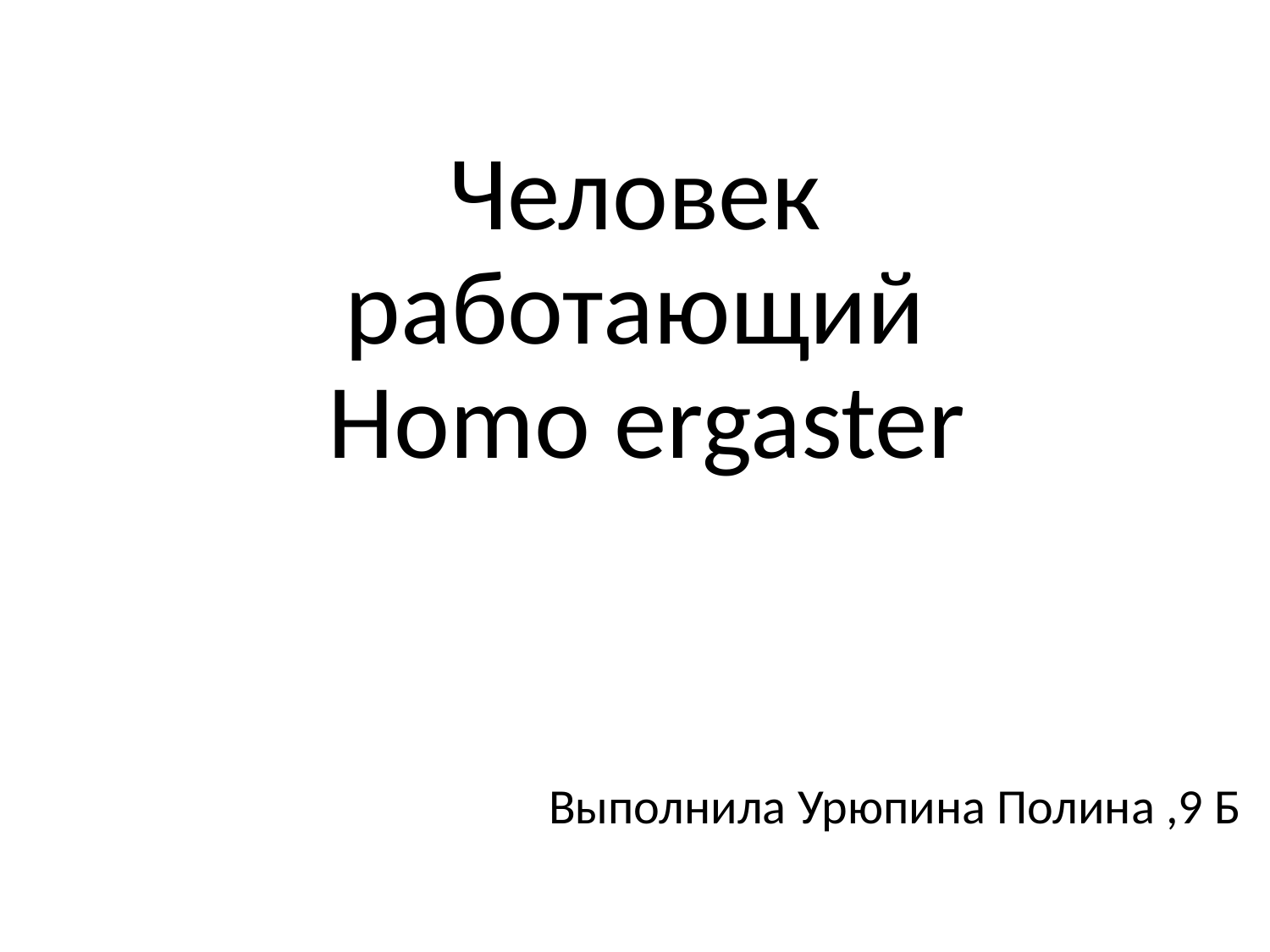

# Человек работающий Homo ergaster

Выполнила Урюпина Полина ,9 Б